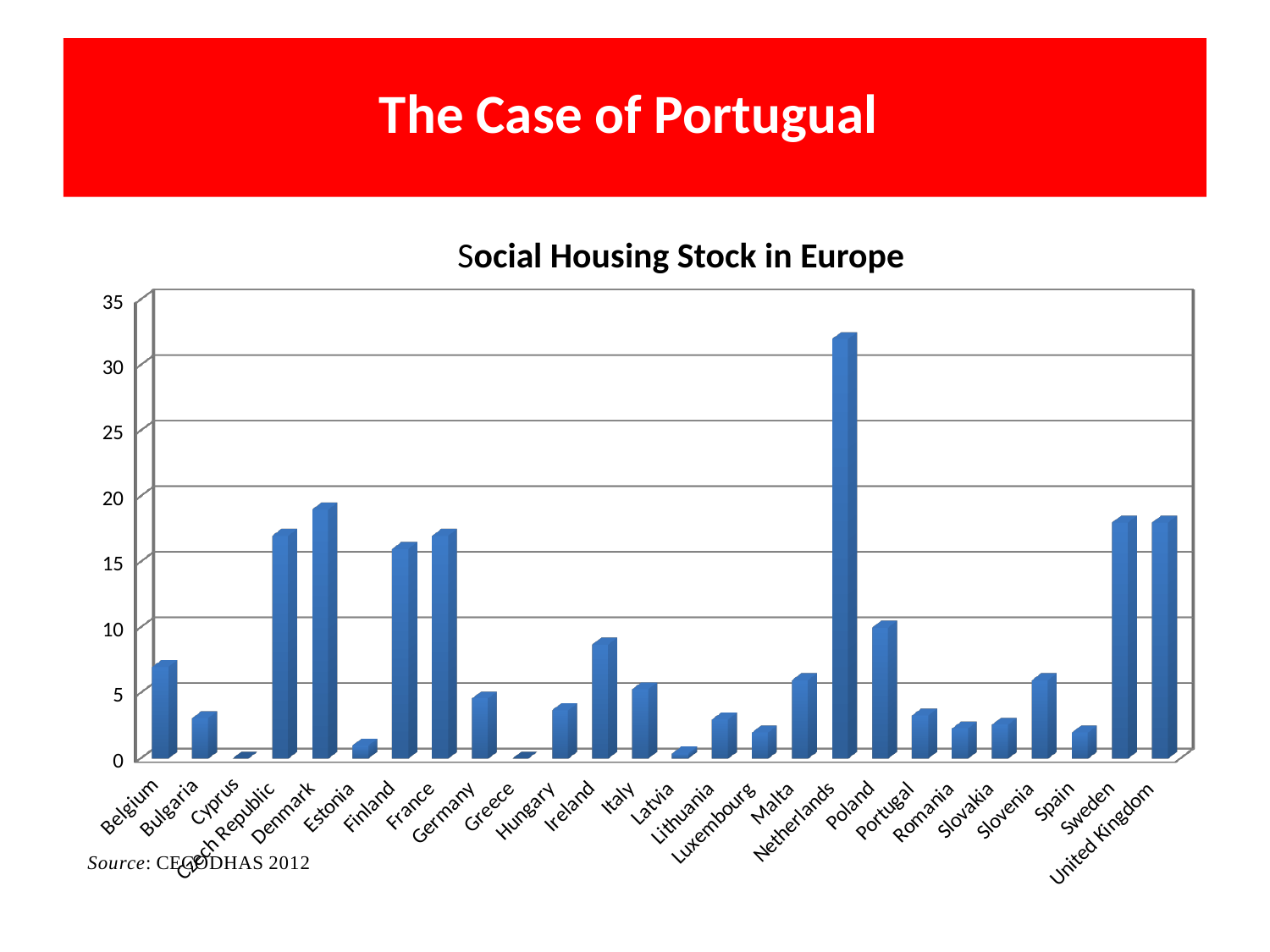

The Case of Portugual
Social Housing Stock in Europe

[unsupported chart]